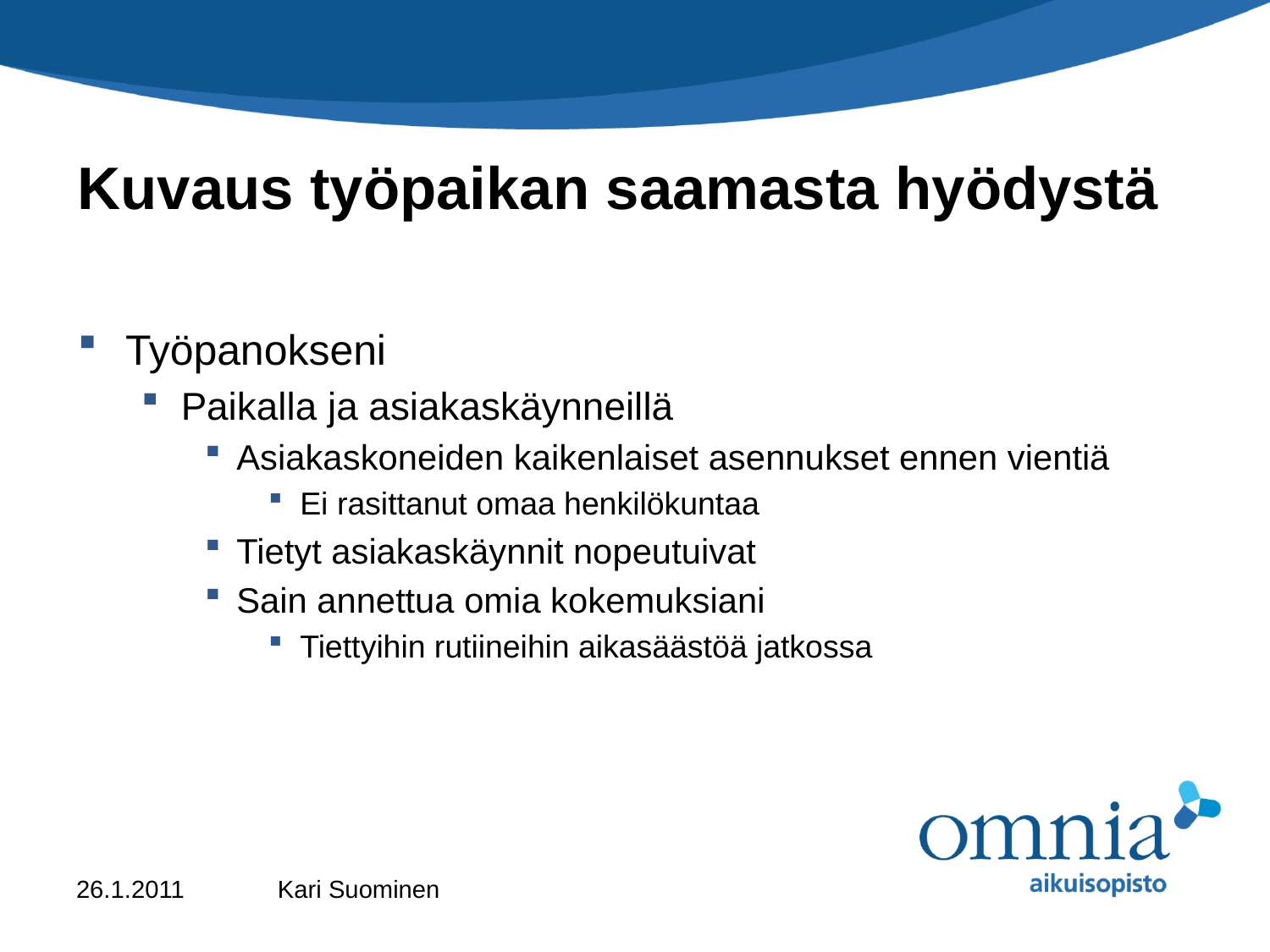

# Kuvaus työpaikan saamasta hyödystä
Työpanokseni
Paikalla ja asiakaskäynneillä
Asiakaskoneiden kaikenlaiset asennukset ennen vientiä
Ei rasittanut omaa henkilökuntaa
Tietyt asiakaskäynnit nopeutuivat
Sain annettua omia kokemuksiani
Tiettyihin rutiineihin aikasäästöä jatkossa

26.1.2011
Kari Suominen